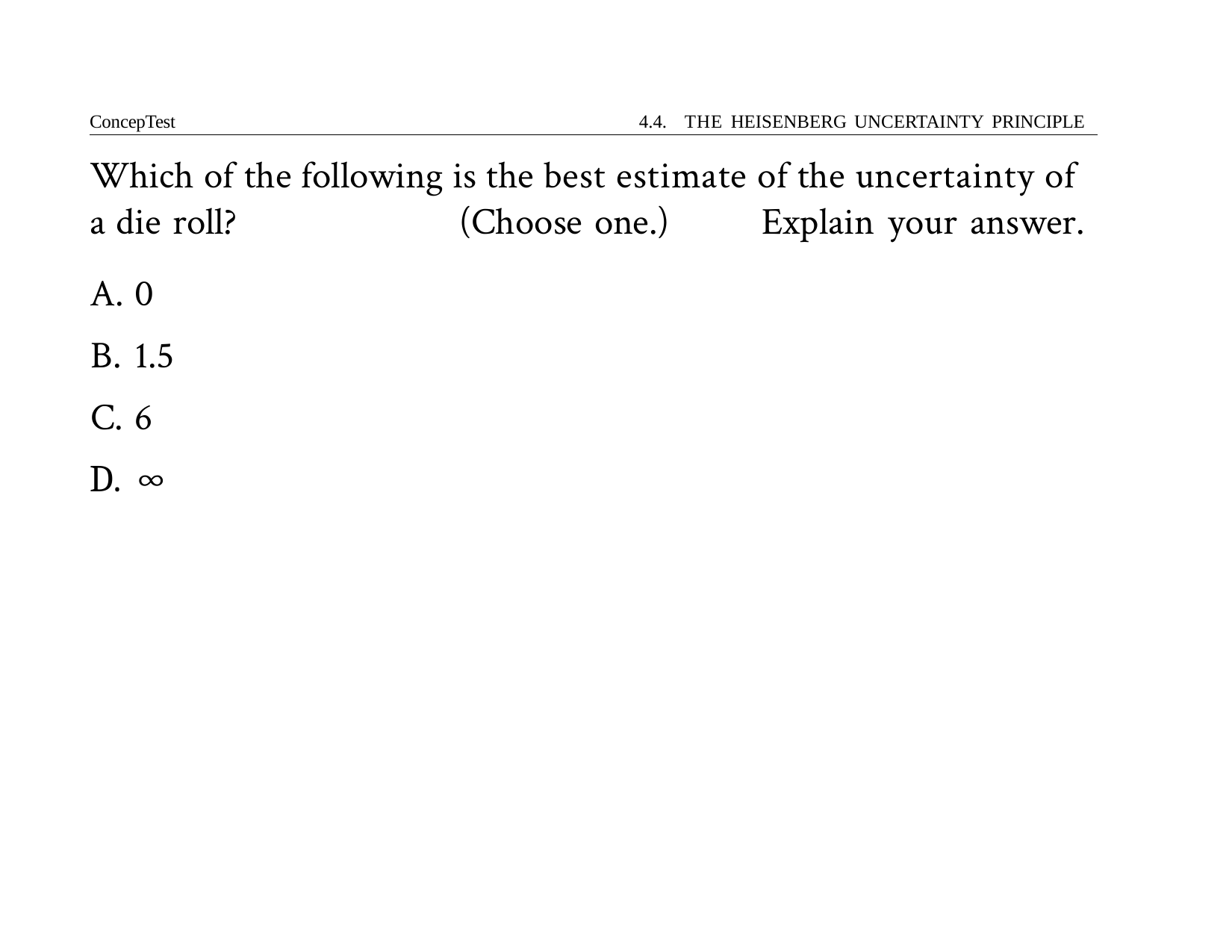

ConcepTest	4.4.  THE HEISENBERG UNCERTAINTY PRINCIPLE

# Which of the following is the best estimate of the uncertainty of a die roll?	(Choose one.)	Explain your answer.
0
1.5
6
∞